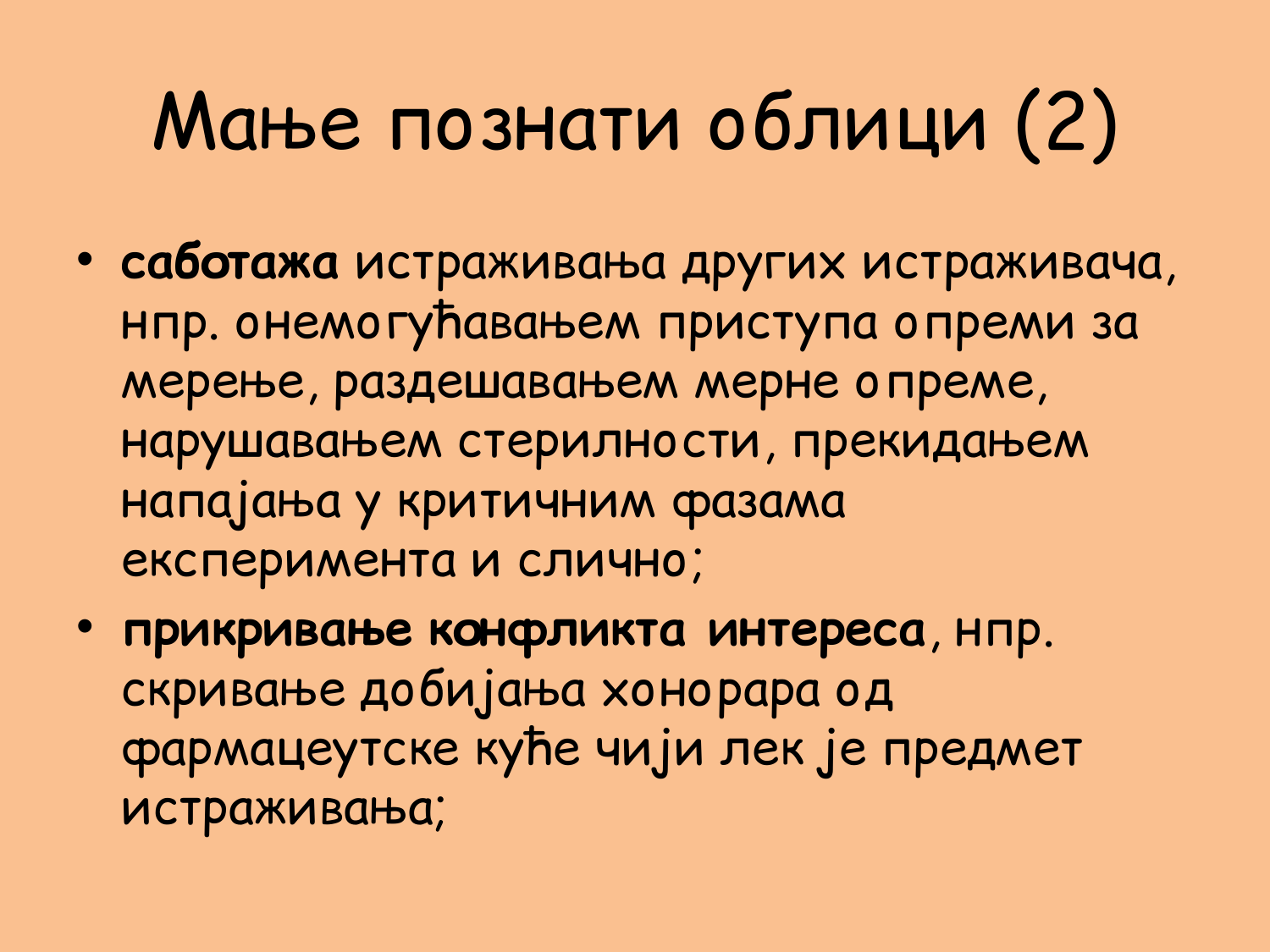

# Мање познати облици (2)
саботажа истраживања других истраживача, нпр. онемогућавањем приступа опреми за мерење, раздешавањем мерне опреме, нарушавањем стерилности, прекидањем напајања у критичним фазама експеримента и слично;
прикривање конфликта интереса, нпр. скривање добијања хонорара од фармацеутске куће чији лек је предмет истраживања;